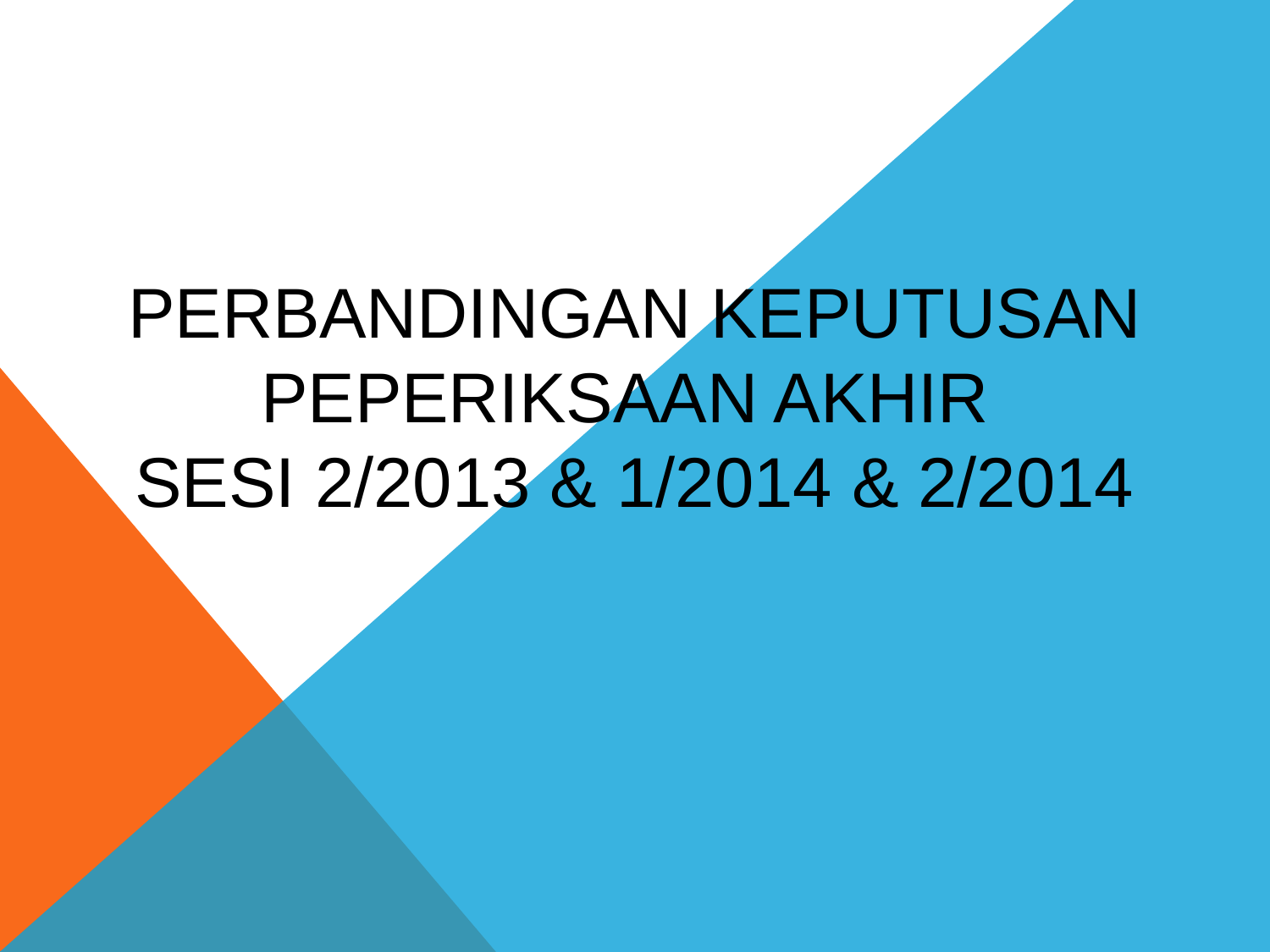

# PERBANDINGAN KEPUTUSAN PEPERIKSAAN AKHIR SESI 2/2013 & 1/2014 & 2/2014